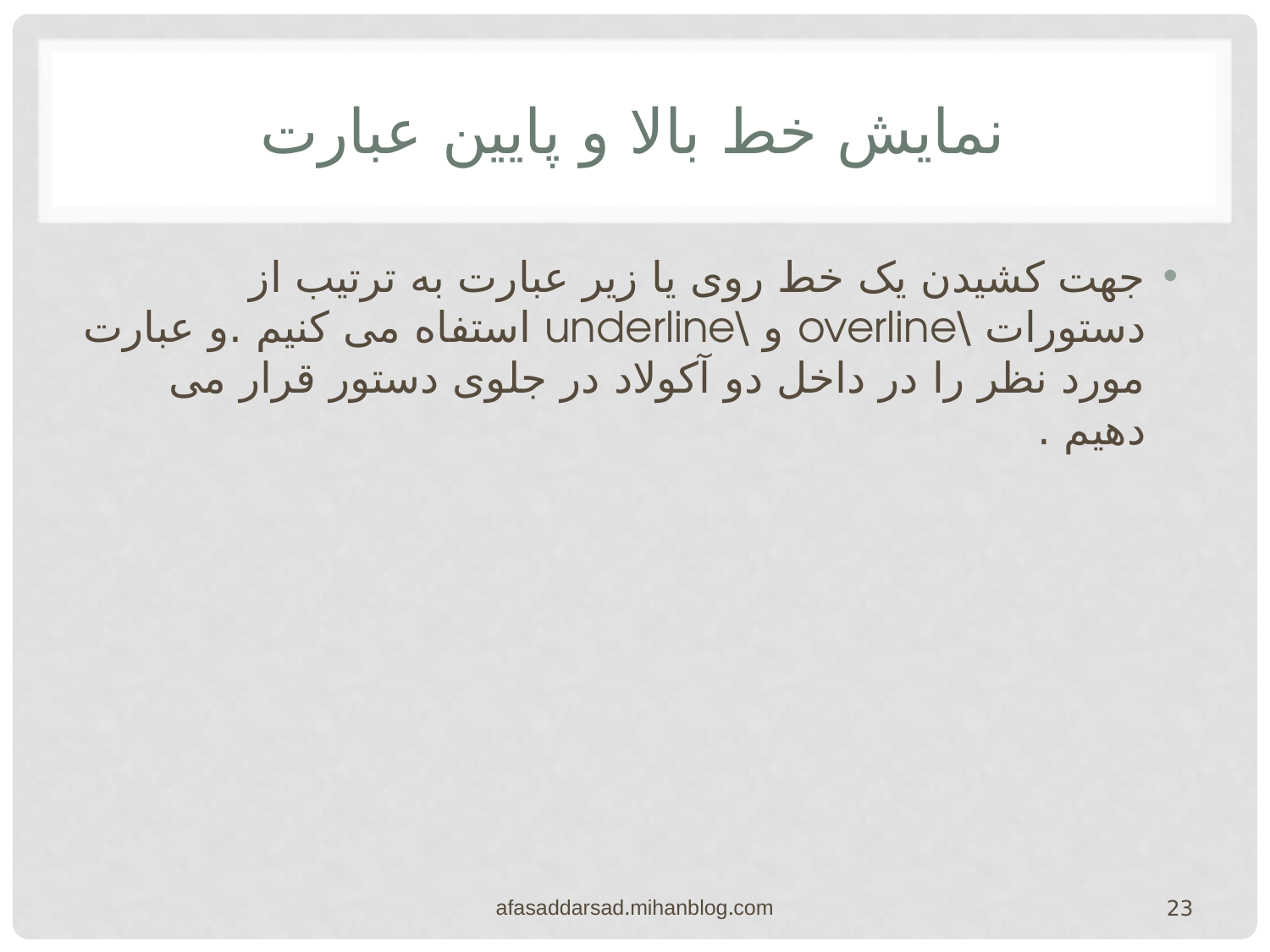

# نمایش خط بالا و پایین عبارت
جهت کشیدن یک خط روی یا زیر عبارت به ترتیب از دستورات \overline و \underline استفاه می کنیم .و عبارت مورد نظر را در داخل دو آکولاد در جلوی دستور قرار می دهیم .
afasaddarsad.mihanblog.com
23